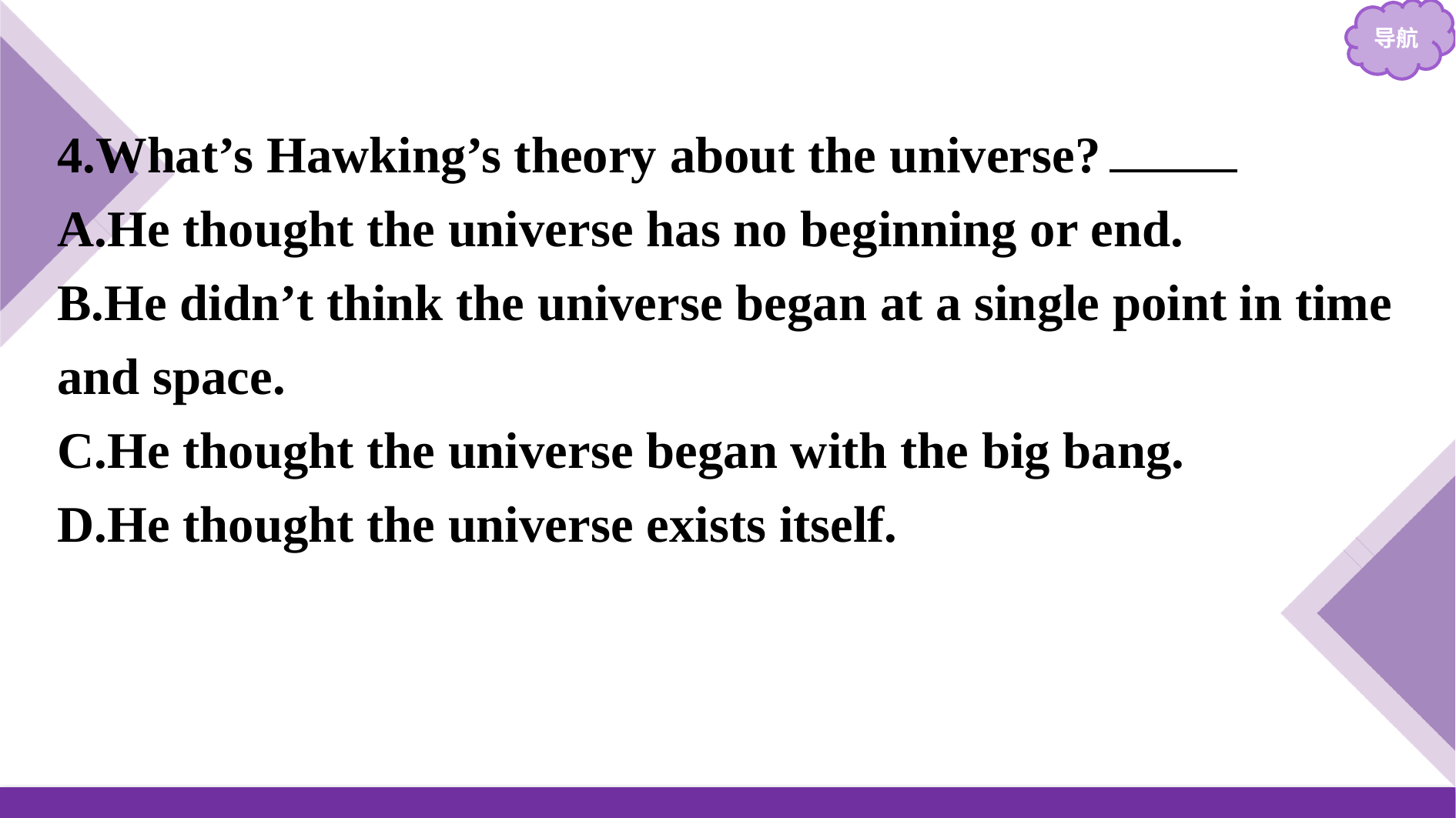

4.What’s Hawking’s theory about the universe?　C
A.He thought the universe has no beginning or end.
B.He didn’t think the universe began at a single point in time and space.
C.He thought the universe began with the big bang.
D.He thought the universe exists itself.